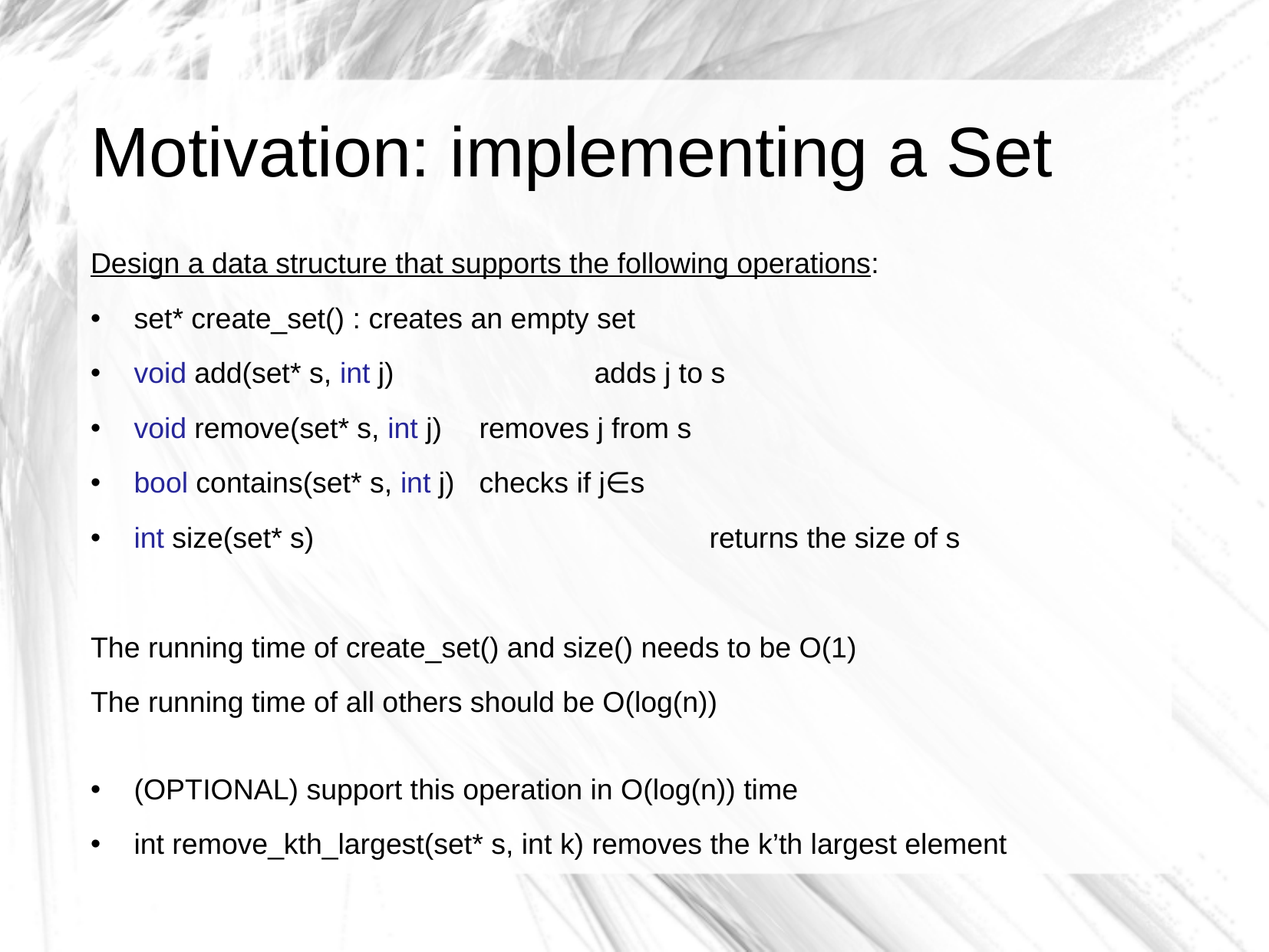

# Motivation: implementing a Set
Design a data structure that supports the following operations:
set* create_set() : creates an empty set
void add(set* s, int j) 		adds j to s
void remove(set* s, int j) 	removes j from s
bool contains(set* s, int j) 	checks if j∈s
int size(set* s)				returns the size of s

The running time of create_set() and size() needs to be O(1)
The running time of all others should be O(log(n))
(OPTIONAL) support this operation in O(log(n)) time
int remove_kth_largest(set* s, int k) removes the k’th largest element